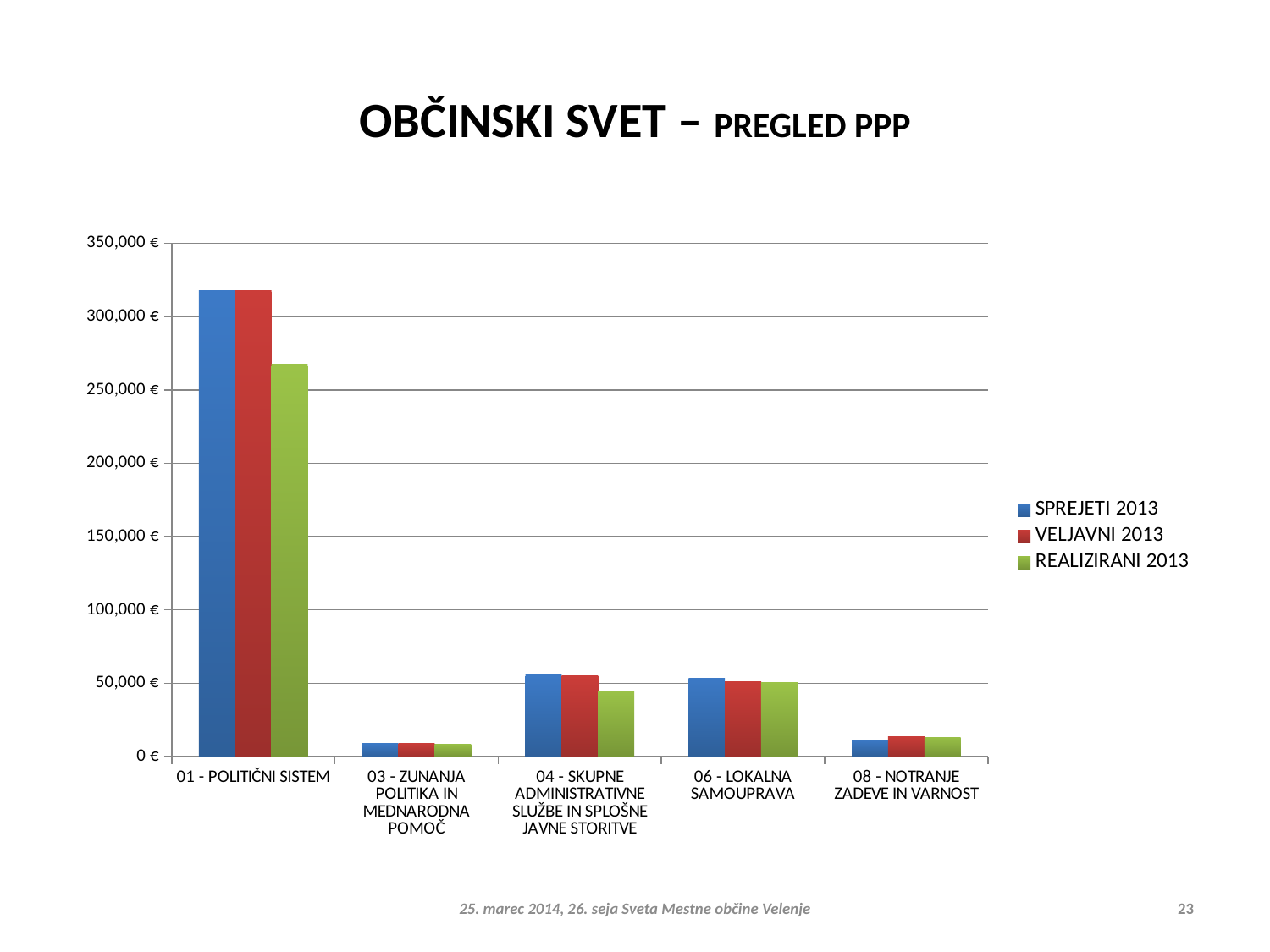

# OBČINSKI SVET – PREGLED PPP

### Chart

| Category | SPREJETI 2013 | VELJAVNI 2013 | REALIZIRANI 2013 |
|---|---|---|---|
| 01 - POLITIČNI SISTEM | 317400.0 | 317400.0 | 267228.0 |
| 03 - ZUNANJA POLITIKA IN MEDNARODNA POMOČ | 9000.0 | 9000.0 | 8075.0 |
| 04 - SKUPNE ADMINISTRATIVNE SLUŽBE IN SPLOŠNE JAVNE STORITVE | 55580.0 | 55180.0 | 44058.0 |
| 06 - LOKALNA SAMOUPRAVA | 53600.0 | 51260.0 | 50555.0 |
| 08 - NOTRANJE ZADEVE IN VARNOST | 10371.0 | 13592.0 | 13212.0 |
25. marec 2014, 26. seja Sveta Mestne občine Velenje
23